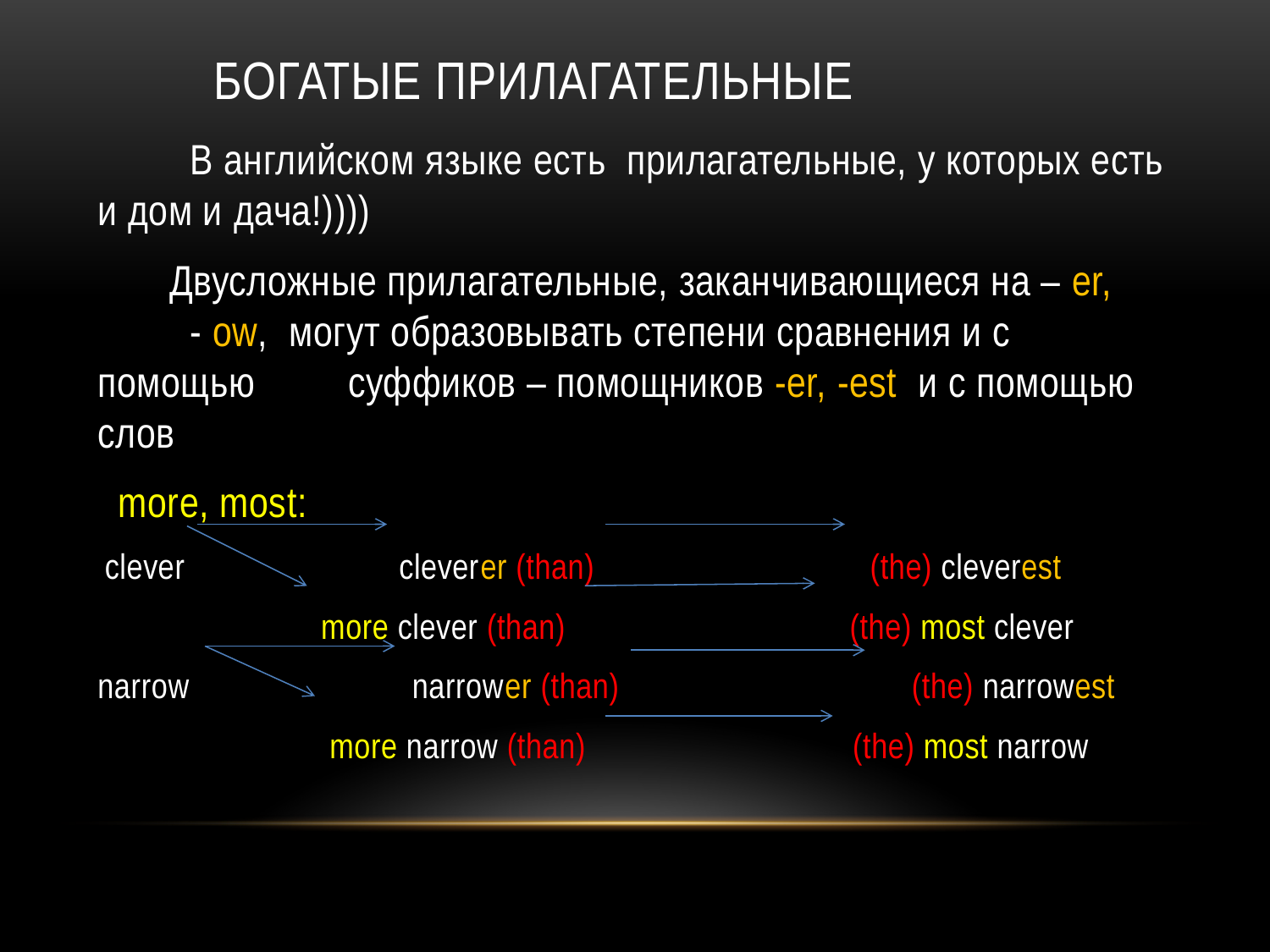

# Богатые прилагательные
         В английском языке есть  прилагательные, у которых есть и дом и дача!))))
       Двусложные прилагательные, заканчивающиеся на – er,               - ow,  могут образовывать степени сравнения и с помощью         суффиков – помощников -er, -est  и с помощью слов
  more, most:
 clever                         cleverer (than)                                (the) cleverest
                          more clever (than)                                 (the) most clever
narrow                          narrower (than)                                  (the) narrowest
                           more narrow (than)                               (the) most narrow